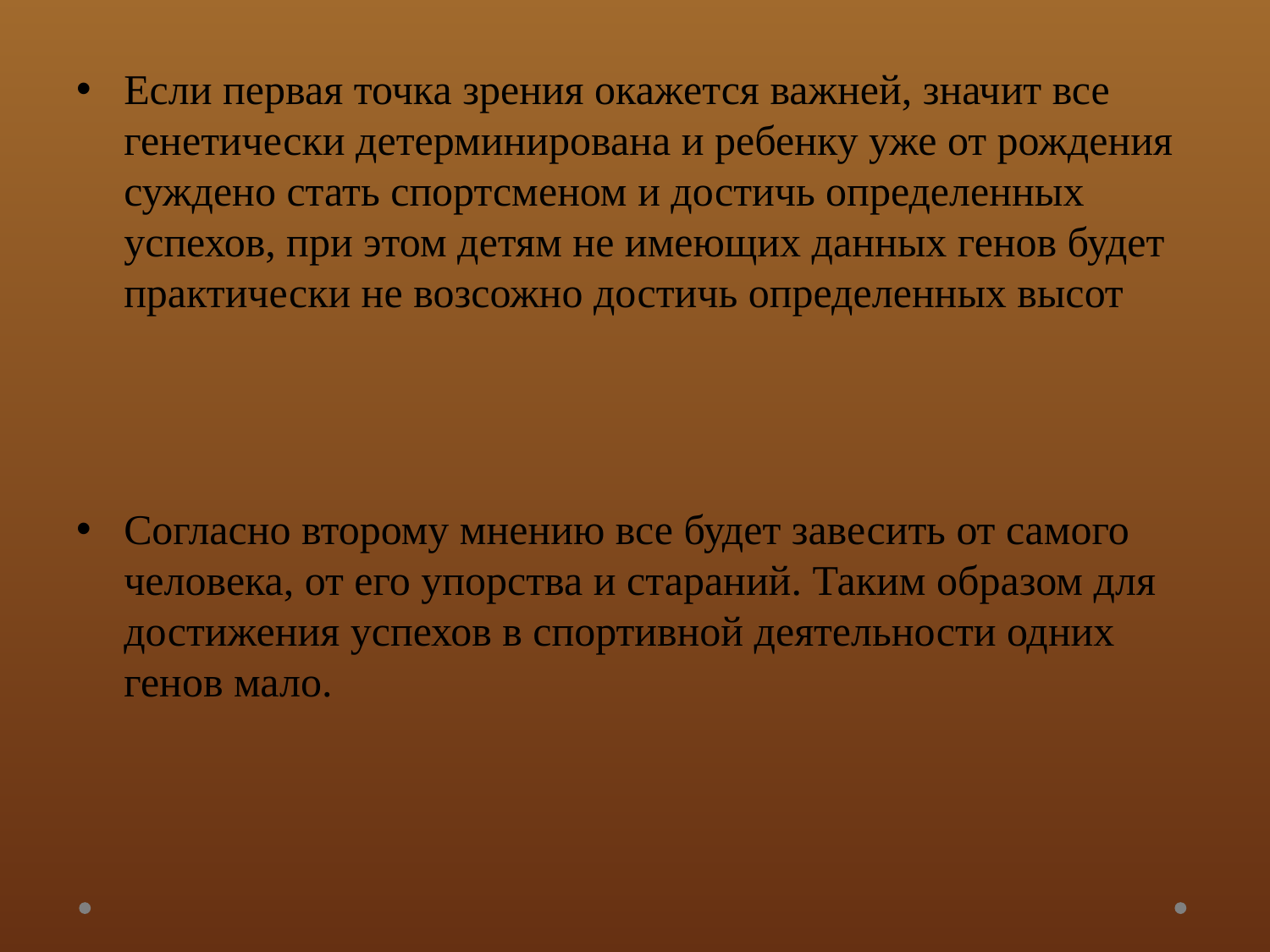

Если первая точка зрения окажется важней, значит все генетически детерминирована и ребенку уже от рождения суждено стать спортсменом и достичь определенных успехов, при этом детям не имеющих данных генов будет практически не возсожно достичь определенных высот

Согласно второму мнению все будет завесить от самого человека, от его упорства и стараний. Таким образом для достижения успехов в спортивной деятельности одних генов мало.